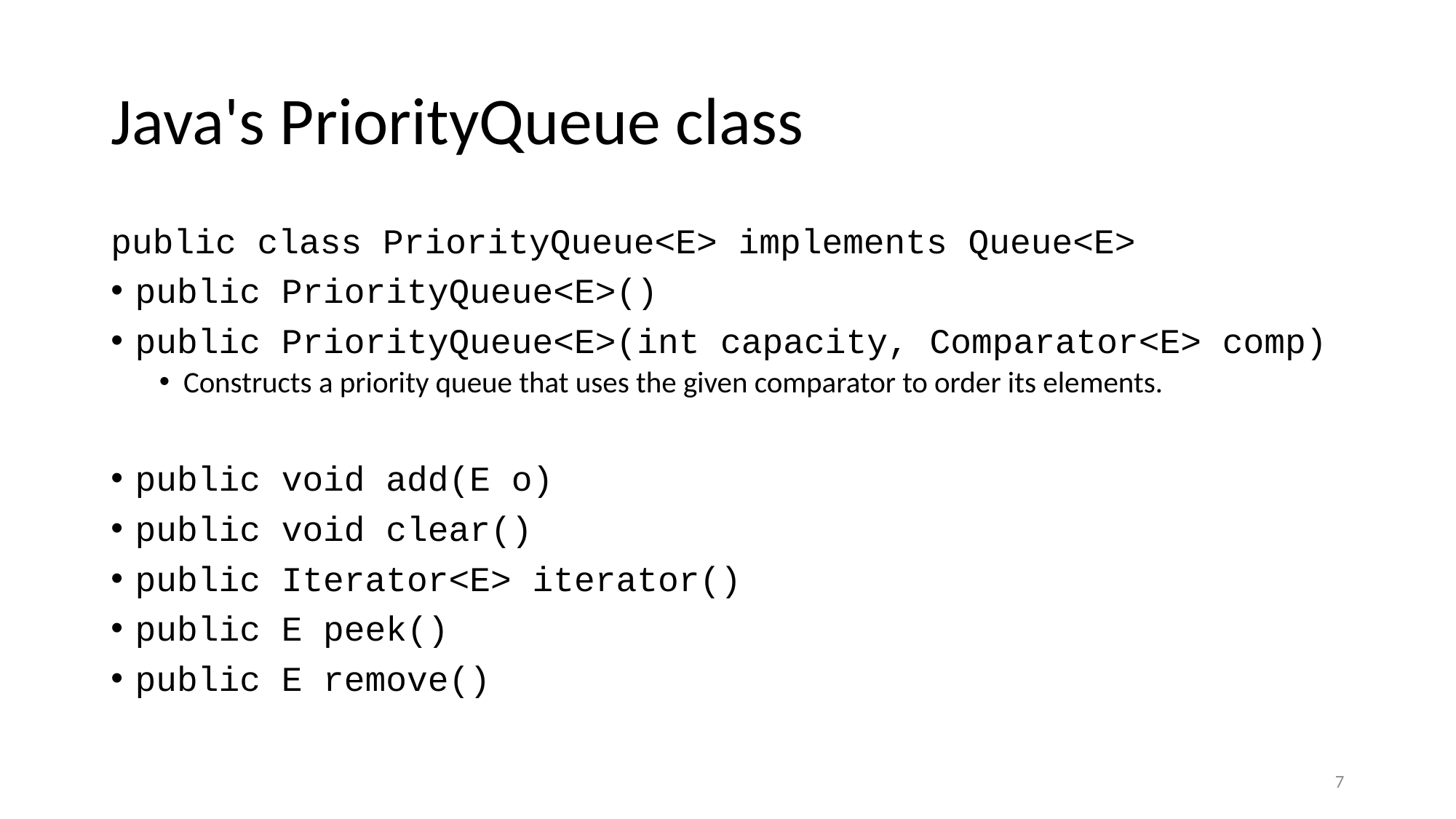

# Java's PriorityQueue class
public class PriorityQueue<E> implements Queue<E>
public PriorityQueue<E>()
public PriorityQueue<E>(int capacity, Comparator<E> comp)
Constructs a priority queue that uses the given comparator to order its elements.

public void add(E o)
public void clear()
public Iterator<E> iterator()
public E peek()
public E remove()
7